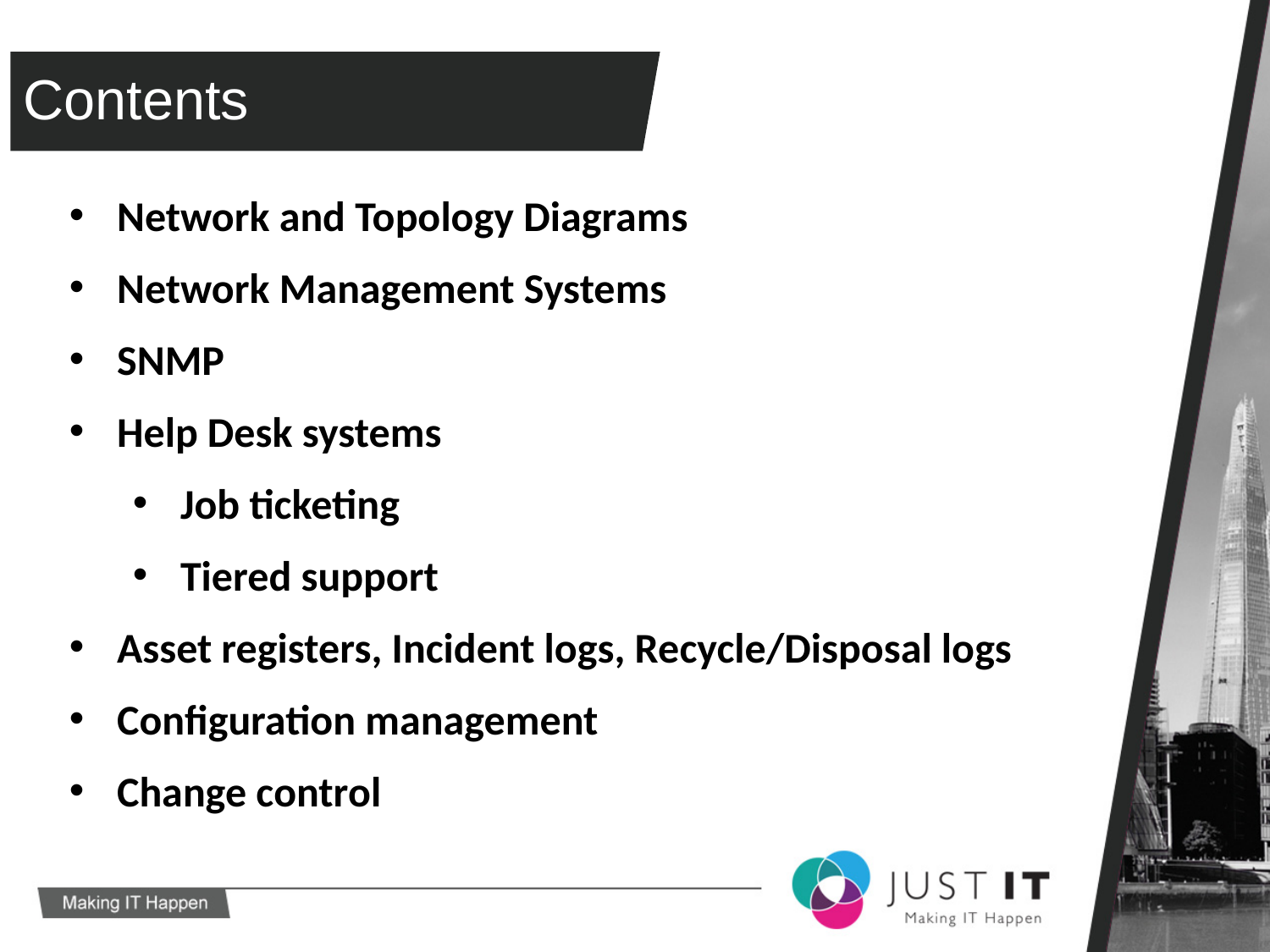

# Contents

Network and Topology Diagrams
Network Management Systems
SNMP
Help Desk systems
Job ticketing
Tiered support
Asset registers, Incident logs, Recycle/Disposal logs
Configuration management
Change control